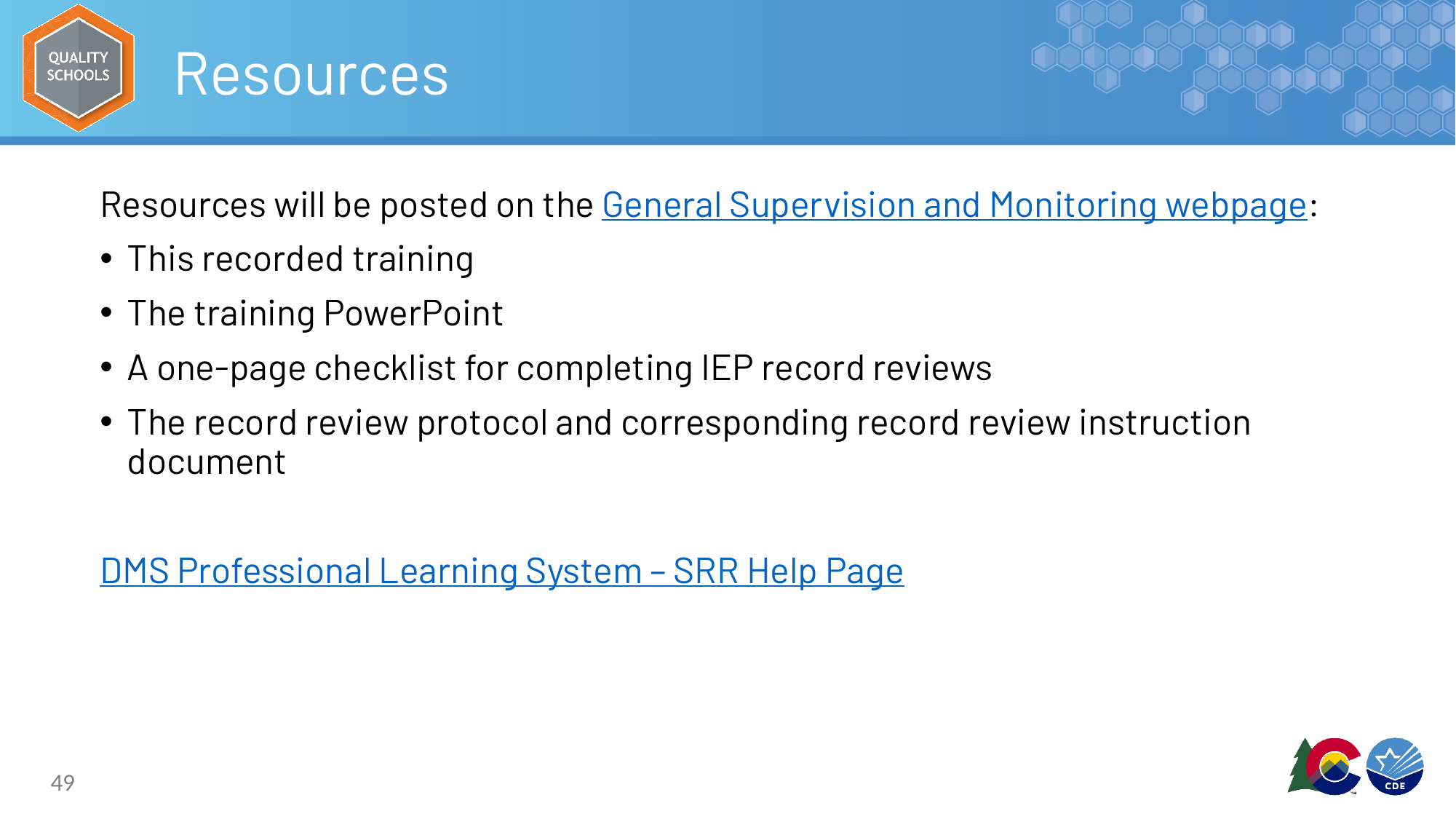

# Resources
Resources will be posted on the General Supervision and Monitoring webpage:
This recorded training
The training PowerPoint
A one-page checklist for completing IEP record reviews
The record review protocol and corresponding record review instruction document

DMS Professional Learning System – SRR Help Page
49